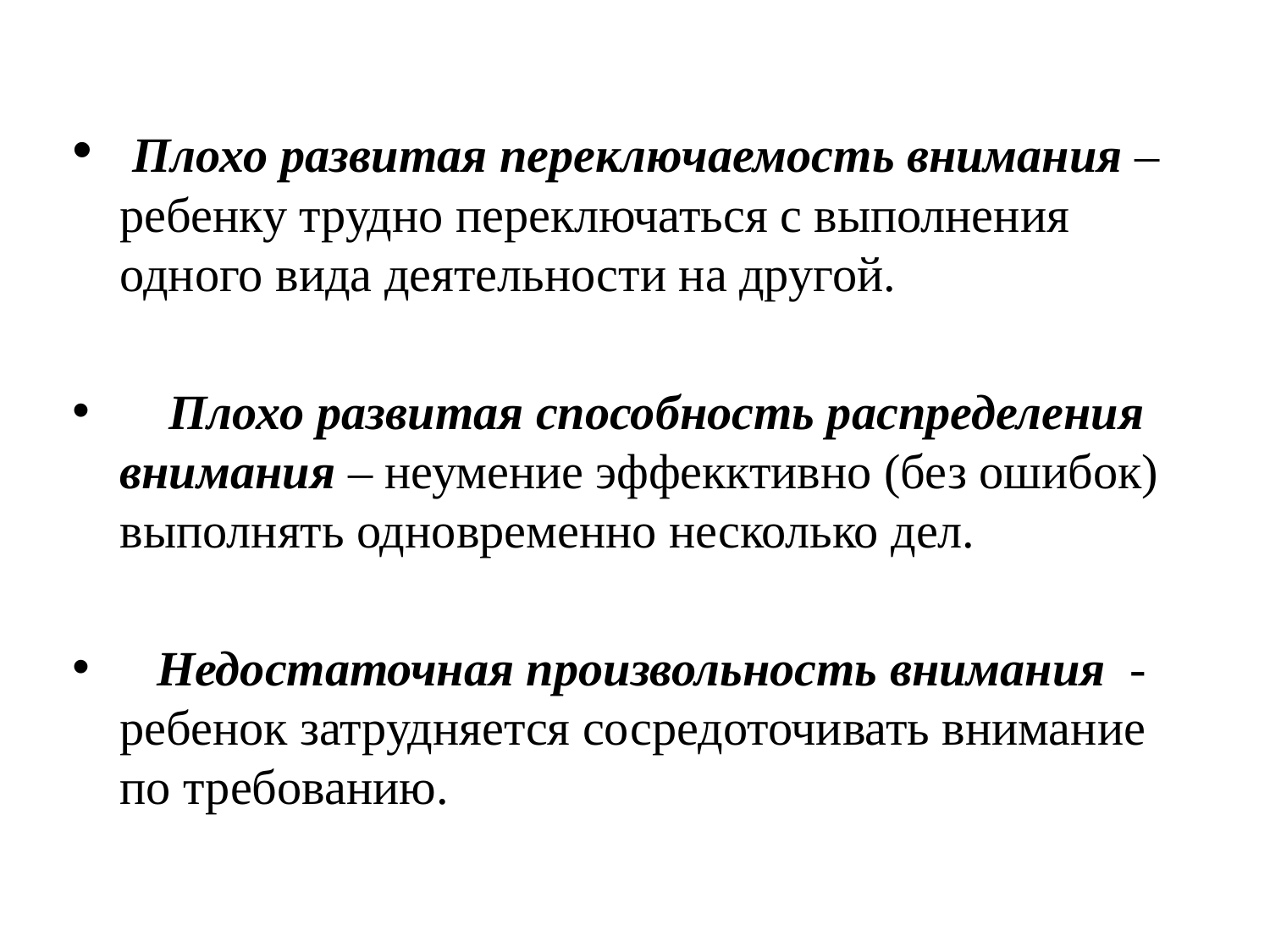

Плохо развитая переключаемость внимания – ребенку трудно переключаться с выполнения одного вида деятельности на другой.

    Плохо развитая способность распределения внимания – неумение эффекктивно (без ошибок) выполнять одновременно несколько дел.

   Недостаточная произвольность внимания  - ребенок затрудняется сосредоточивать внимание по требованию.